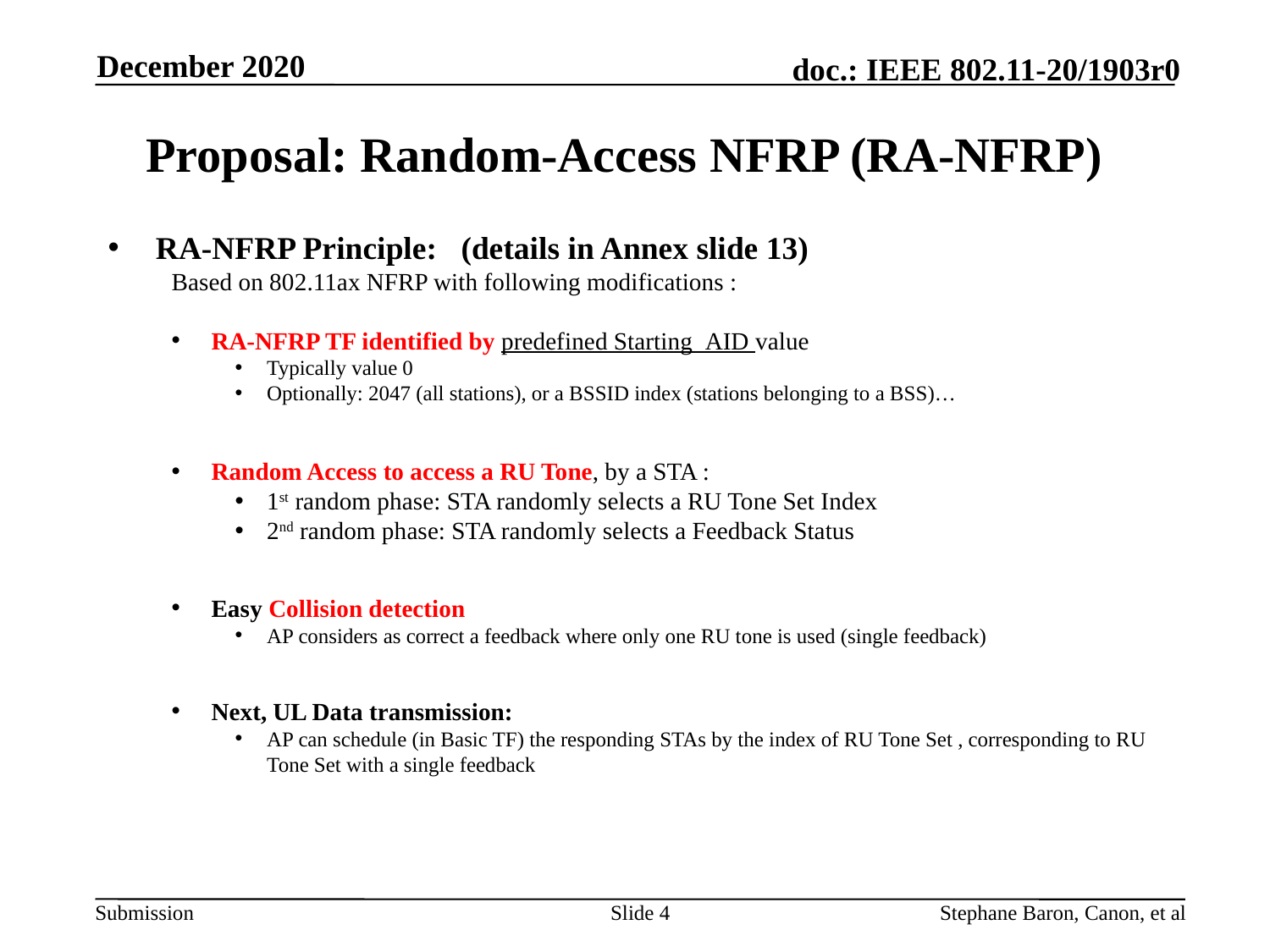

December 2020
# Proposal: Random-Access NFRP (RA-NFRP)
RA-NFRP Principle:   (details in Annex slide 13)
Based on 802.11ax NFRP with following modifications :

RA-NFRP TF identified by predefined Starting_AID value
Typically value 0
Optionally: 2047 (all stations), or a BSSID index (stations belonging to a BSS)…

Random Access to access a RU Tone, by a STA :
1st random phase: STA randomly selects a RU Tone Set Index
2nd random phase: STA randomly selects a Feedback Status

Easy Collision detection
AP considers as correct a feedback where only one RU tone is used (single feedback)

Next, UL Data transmission:
AP can schedule (in Basic TF) the responding STAs by the index of RU Tone Set , corresponding to RU Tone Set with a single feedback
Slide 4
Stephane Baron, Canon, et al